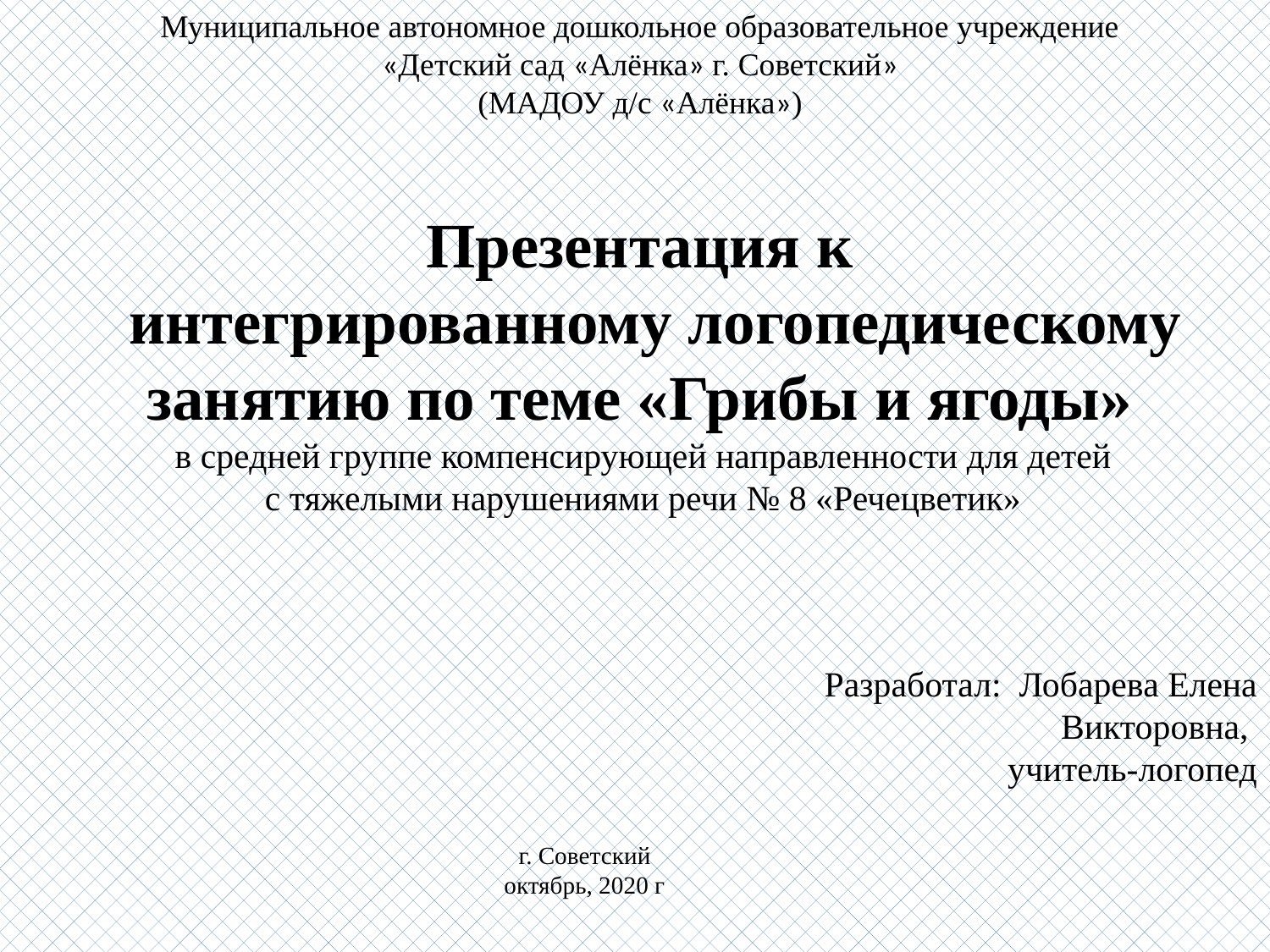

Муниципальное автономное дошкольное образовательное учреждение
«Детский сад «Алёнка» г. Советский»
(МАДОУ д/с «Алёнка»)
Презентация к
 интегрированному логопедическому
занятию по теме «Грибы и ягоды»
в средней группе компенсирующей направленности для детей
с тяжелыми нарушениями речи № 8 «Речецветик»

Разработал:  Лобарева Елена Викторовна,
учитель-логопед
г. Советский
октябрь, 2020 г